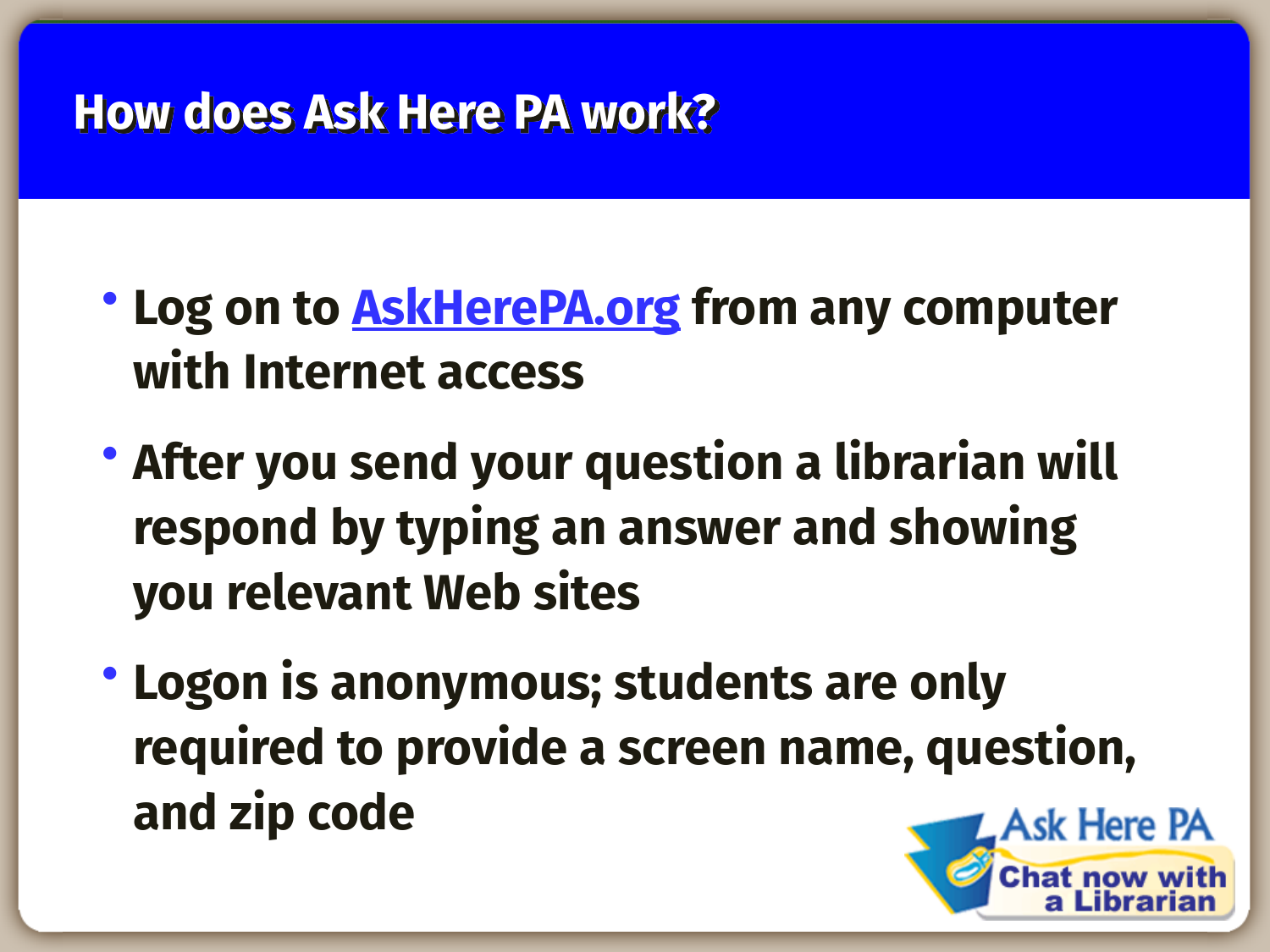

# How does Ask Here PA work?
Log on to AskHerePA.org from any computer with Internet access
After you send your question a librarian will respond by typing an answer and showing you relevant Web sites
Logon is anonymous; students are only required to provide a screen name, question, and zip code